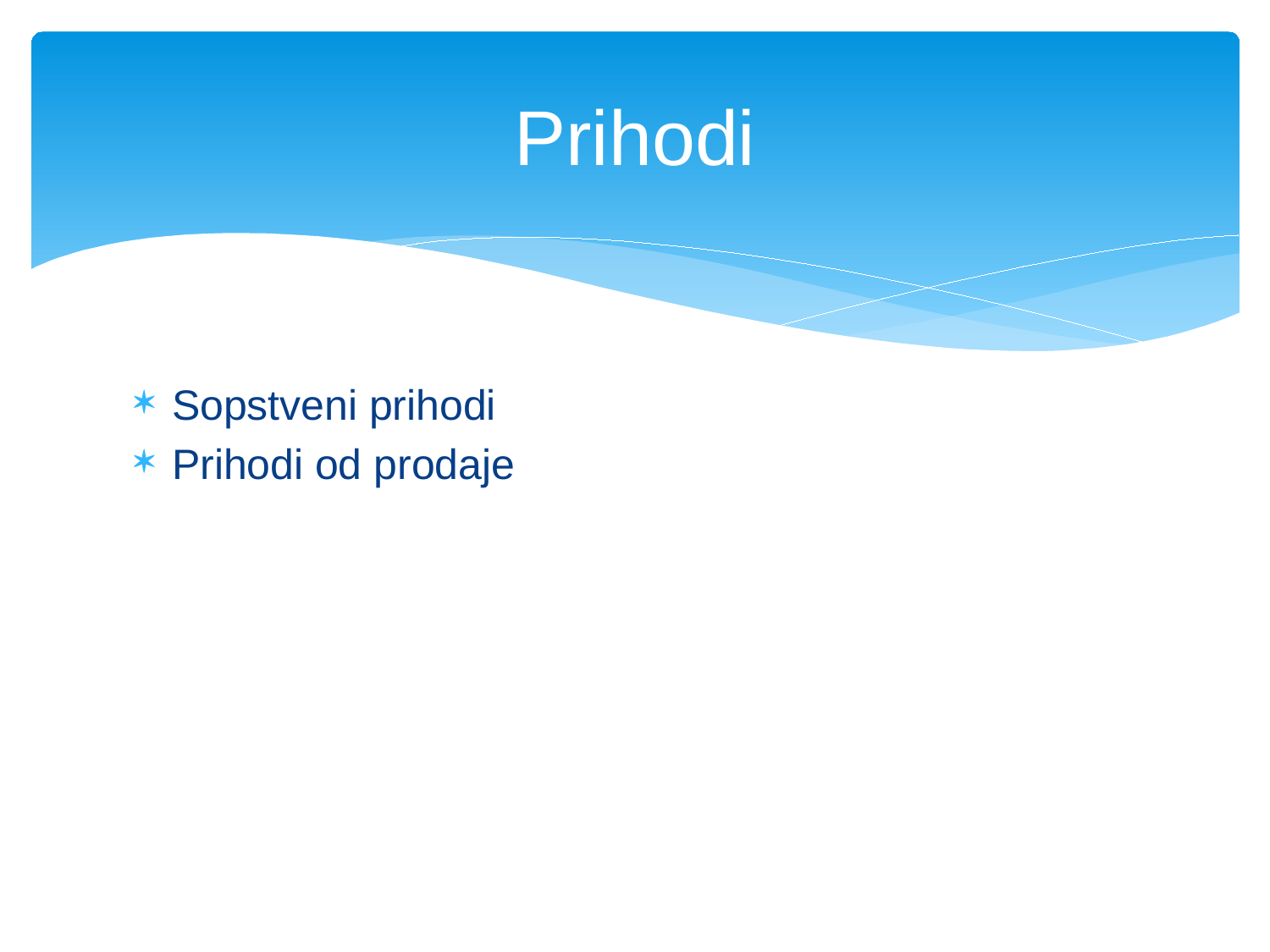

# Prihodi
Sopstveni prihodi
Prihodi od prodaje